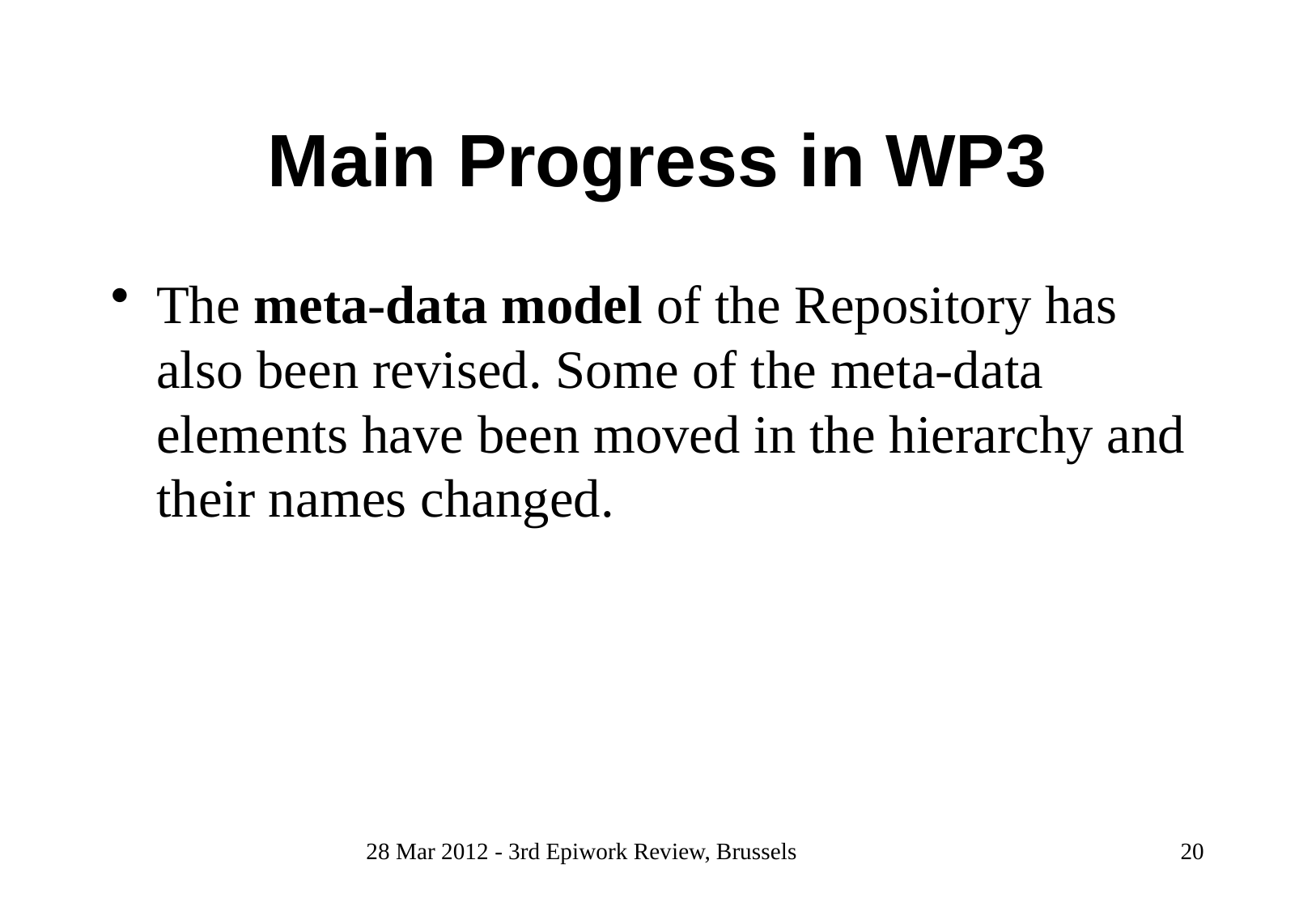

# Main Progress in WP3
The meta-data model of the Repository has also been revised. Some of the meta-data elements have been moved in the hierarchy and their names changed.

28 Mar 2012 - 3rd Epiwork Review, Brussels
20